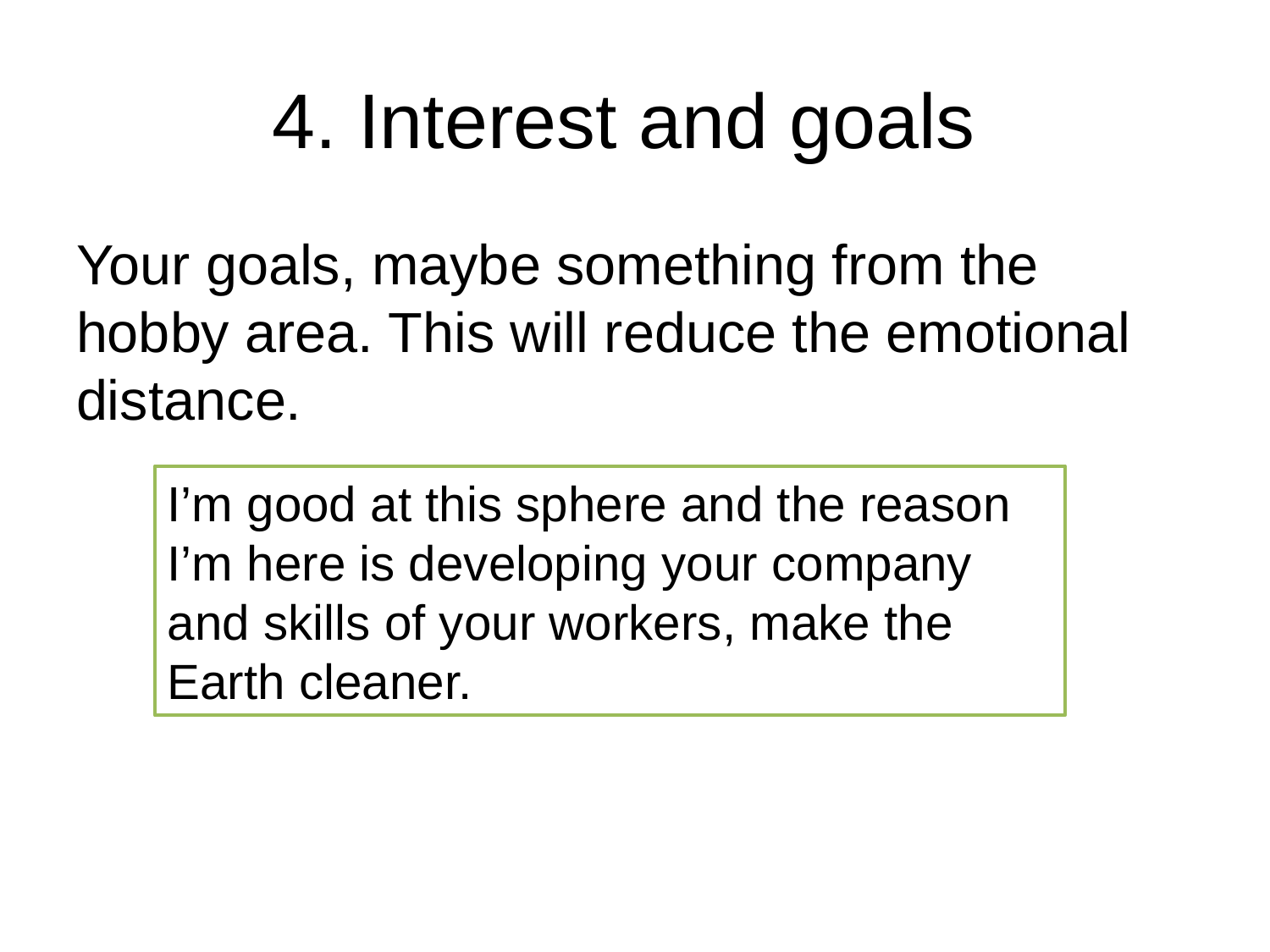

# 4. Interest and goals
Your goals, maybe something from the hobby area. This will reduce the emotional distance.
I’m good at this sphere and the reason I’m here is developing your company and skills of your workers, make the Earth cleaner.